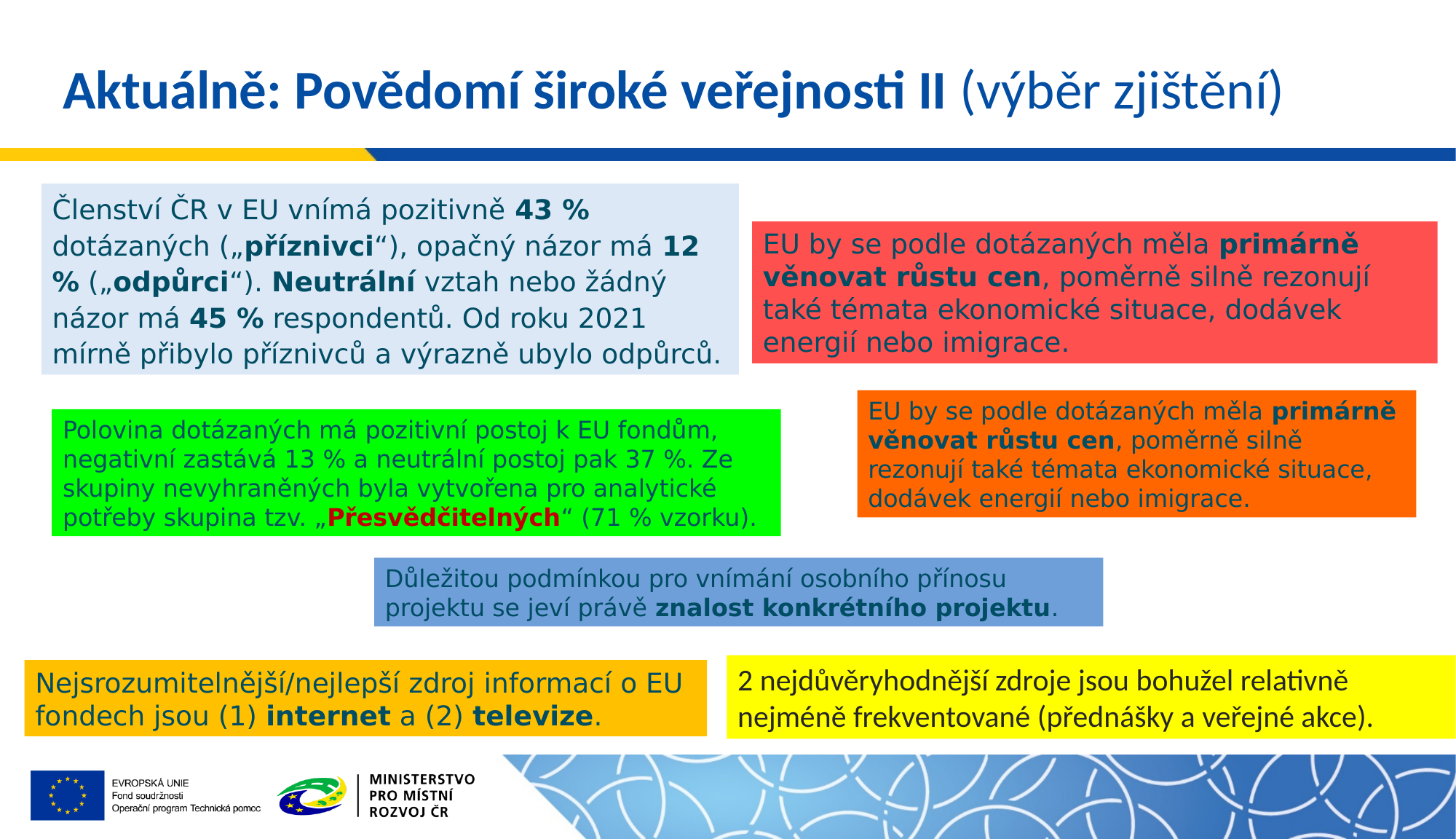

# Aktuálně: Povědomí široké veřejnosti II (výběr zjištění)
Členství ČR v EU vnímá pozitivně 43 % dotázaných („příznivci“), opačný názor má 12 % („odpůrci“). Neutrální vztah nebo žádný názor má 45 % respondentů. Od roku 2021 mírně přibylo příznivců a výrazně ubylo odpůrců.
EU by se podle dotázaných měla primárně věnovat růstu cen, poměrně silně rezonují také témata ekonomické situace, dodávek energií nebo imigrace.
EU by se podle dotázaných měla primárně věnovat růstu cen, poměrně silně rezonují také témata ekonomické situace, dodávek energií nebo imigrace.
Polovina dotázaných má pozitivní postoj k EU fondům, negativní zastává 13 % a neutrální postoj pak 37 %. Ze skupiny nevyhraněných byla vytvořena pro analytické potřeby skupina tzv. „Přesvědčitelných“ (71 % vzorku).
Důležitou podmínkou pro vnímání osobního přínosu projektu se jeví právě znalost konkrétního projektu.
2 nejdůvěryhodnější zdroje jsou bohužel relativně nejméně frekventované (přednášky a veřejné akce).
Nejsrozumitelnější/nejlepší zdroj informací o EU fondech jsou (1) internet a (2) televize.